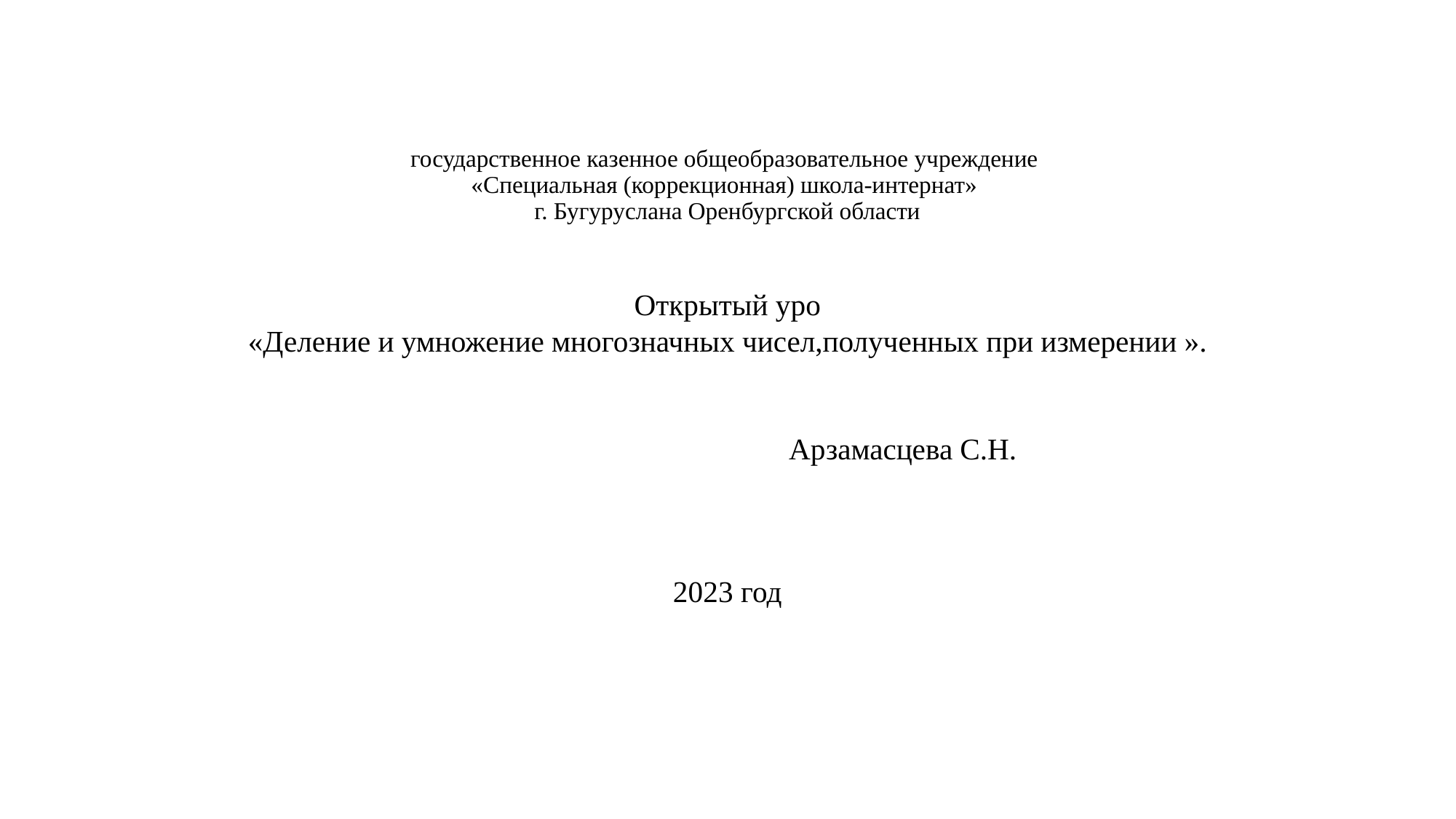

# государственное казенное общеобразовательное учреждение «Специальная (коррекционная) школа-интернат» г. Бугуруслана Оренбургской области
Открытый уро
«Деление и умножение многозначных чисел,полученных при измерении ».

                                               Арзамасцева С.Н.

2023 год